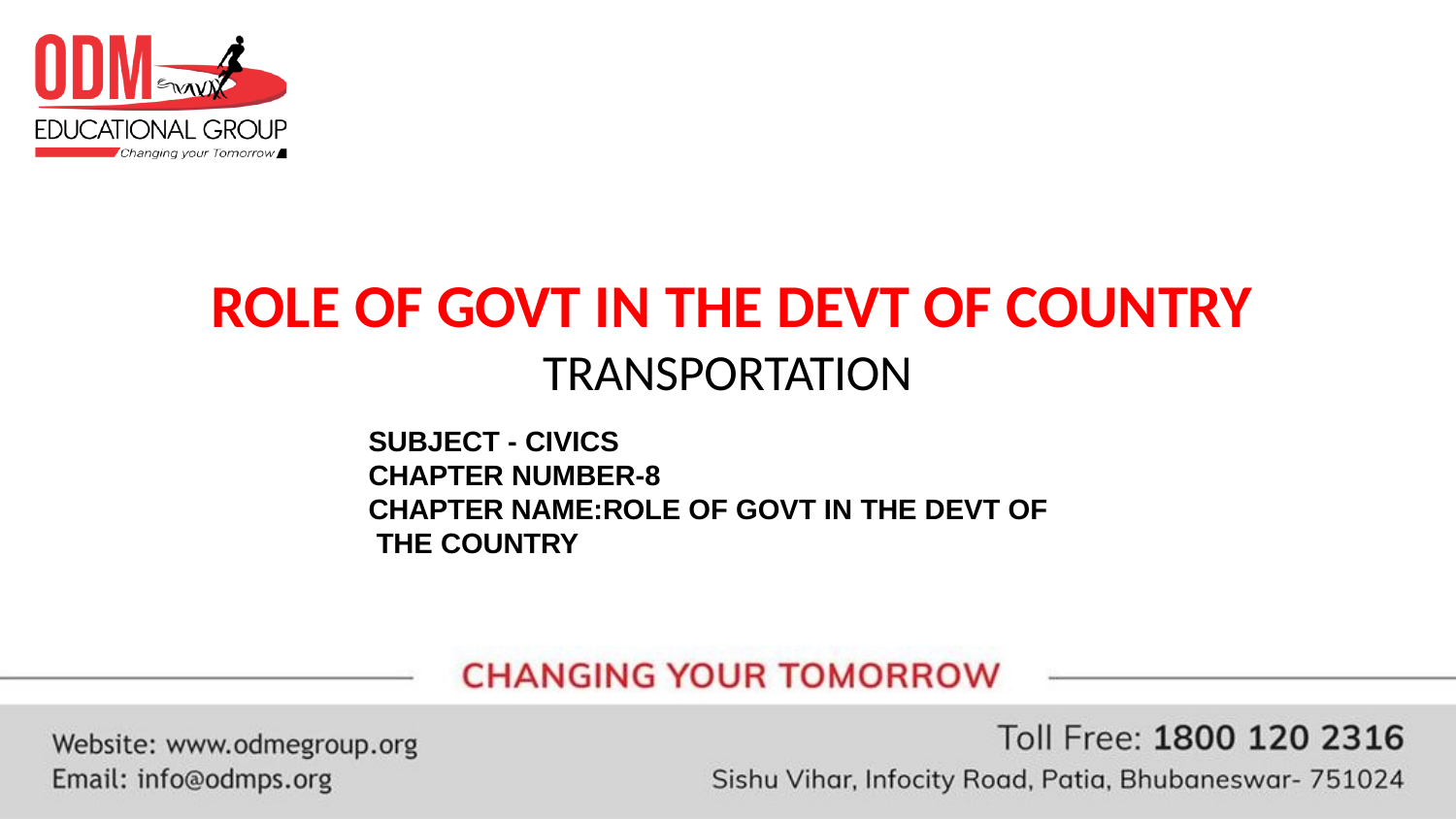

# ROLE OF GOVT IN THE DEVT OF COUNTRY
TRANSPORTATION
SUBJECT - CIVICS  CHAPTER NUMBER-8
CHAPTER NAME:ROLE OF GOVT IN THE DEVT OF  THE COUNTRY